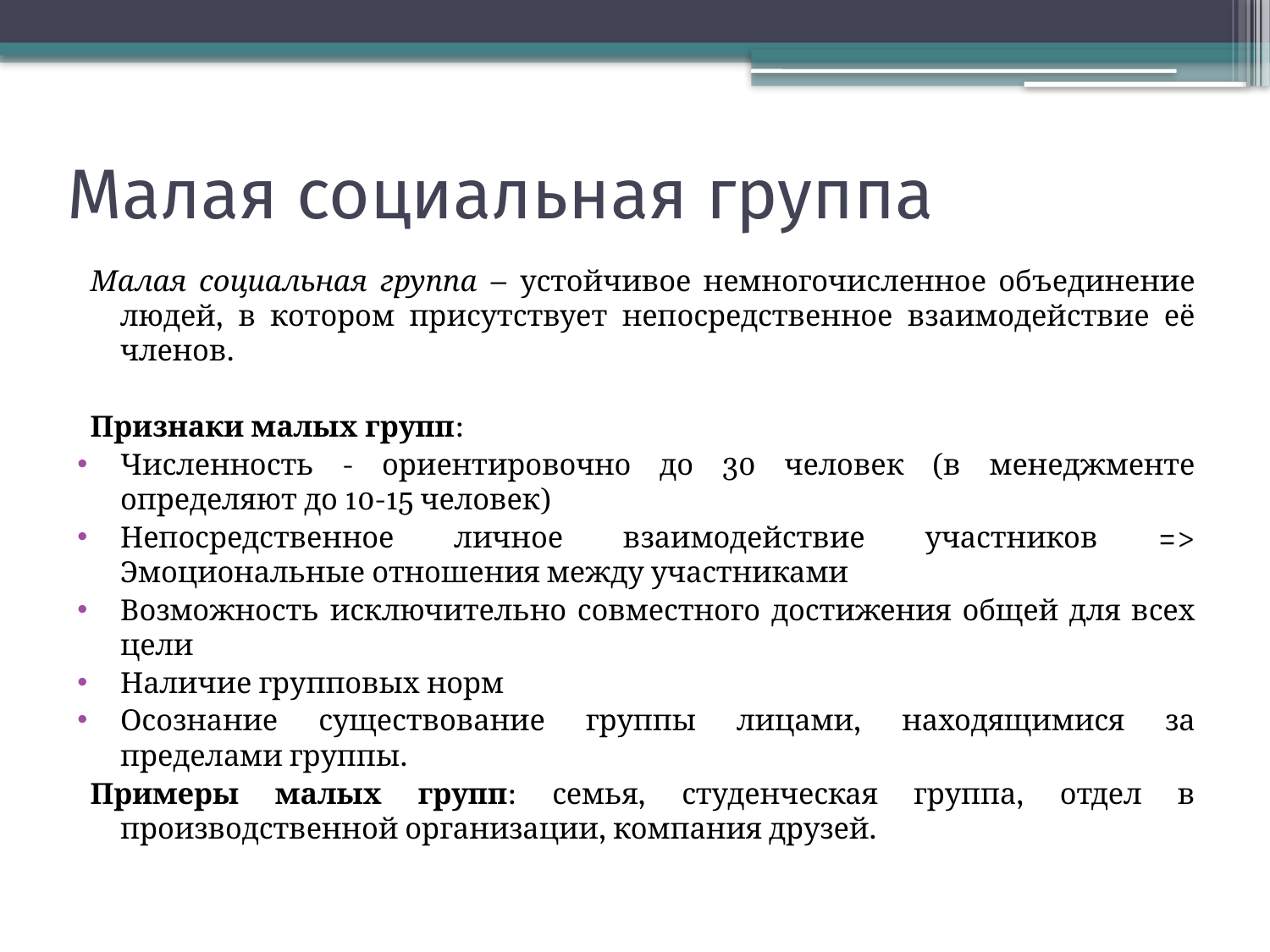

# Малая социальная группа
Малая социальная группа – устойчивое немногочисленное объединение людей, в котором присутствует непосредственное взаимодействие её членов.

Признаки малых групп:
Численность - ориентировочно до 30 человек (в менеджменте определяют до 10-15 человек)
Непосредственное личное взаимодействие участников => Эмоциональные отношения между участниками
Возможность исключительно совместного достижения общей для всех цели
Наличие групповых норм
Осознание существование группы лицами, находящимися за пределами группы.
Примеры малых групп: семья, студенческая группа, отдел в производственной организации, компания друзей.